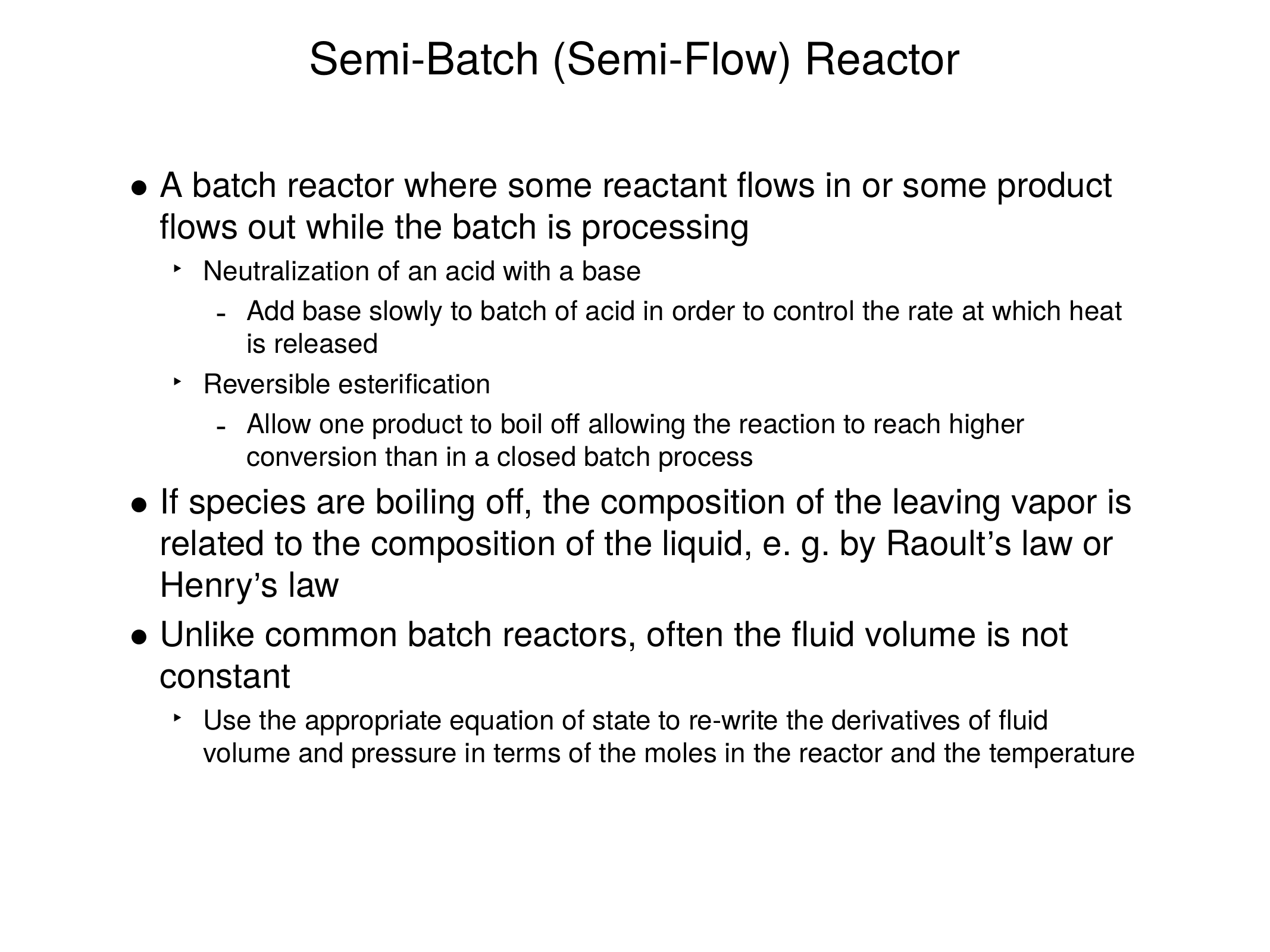

# Semi-Batch (Semi-Flow) Reactor
A batch reactor where some reactant flows in or some product flows out while the batch is processing
Neutralization of an acid with a base
Add base slowly to batch of acid in order to control the rate at which heat is released
Reversible esterification
Allow one product to boil off allowing the reaction to reach higher conversion than in a closed batch process
If species are boiling off, the composition of the leaving vapor is related to the composition of the liquid, e. g. by Raoult’s law or Henry’s law
Unlike common batch reactors, often the fluid volume is not constant
Use the appropriate equation of state to re-write the derivatives of fluid volume and pressure in terms of the moles in the reactor and the temperature